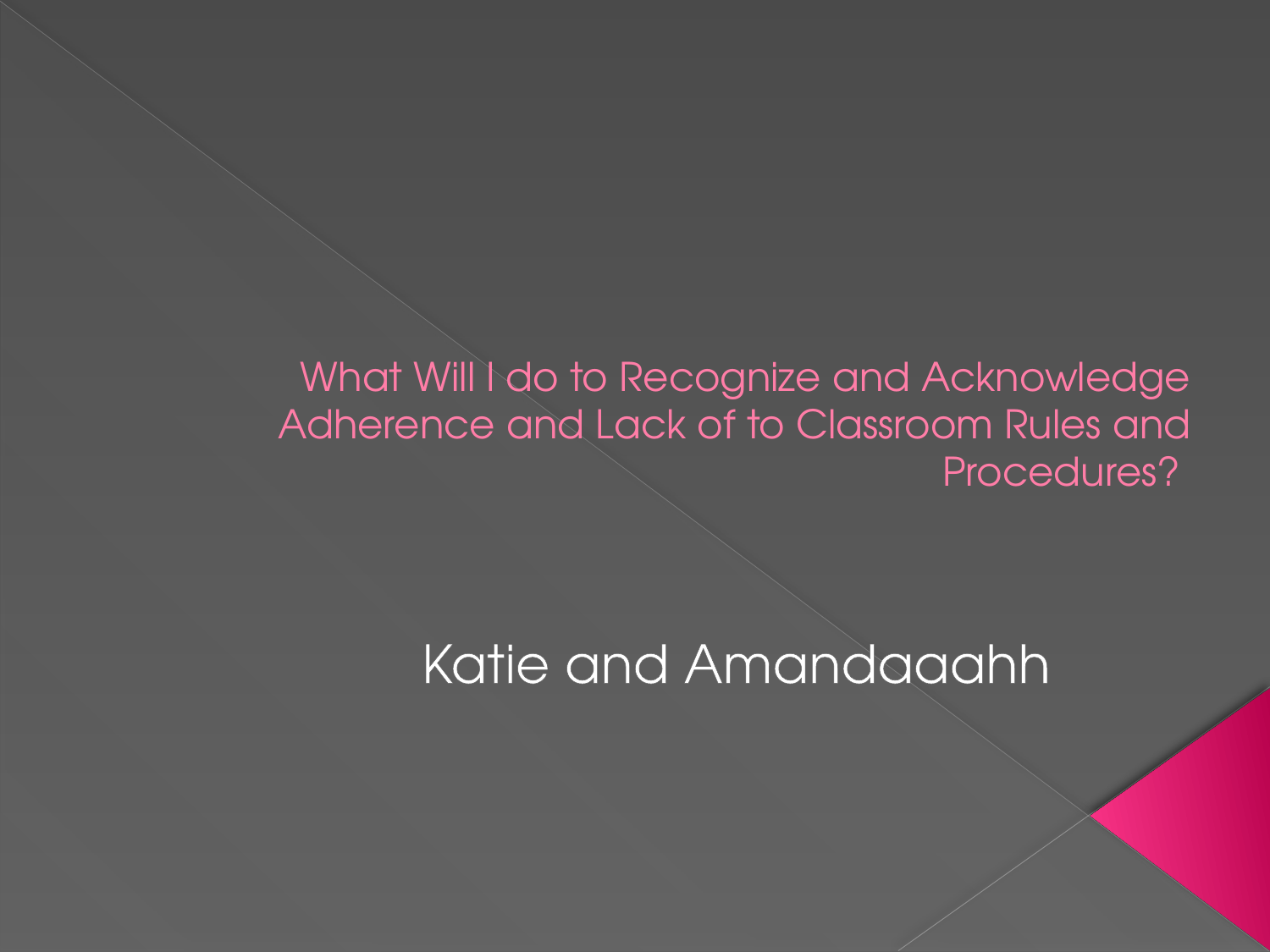

# What Will I do to Recognize and Acknowledge Adherence and Lack of to Classroom Rules and Procedures?
Katie and Amandaaahh